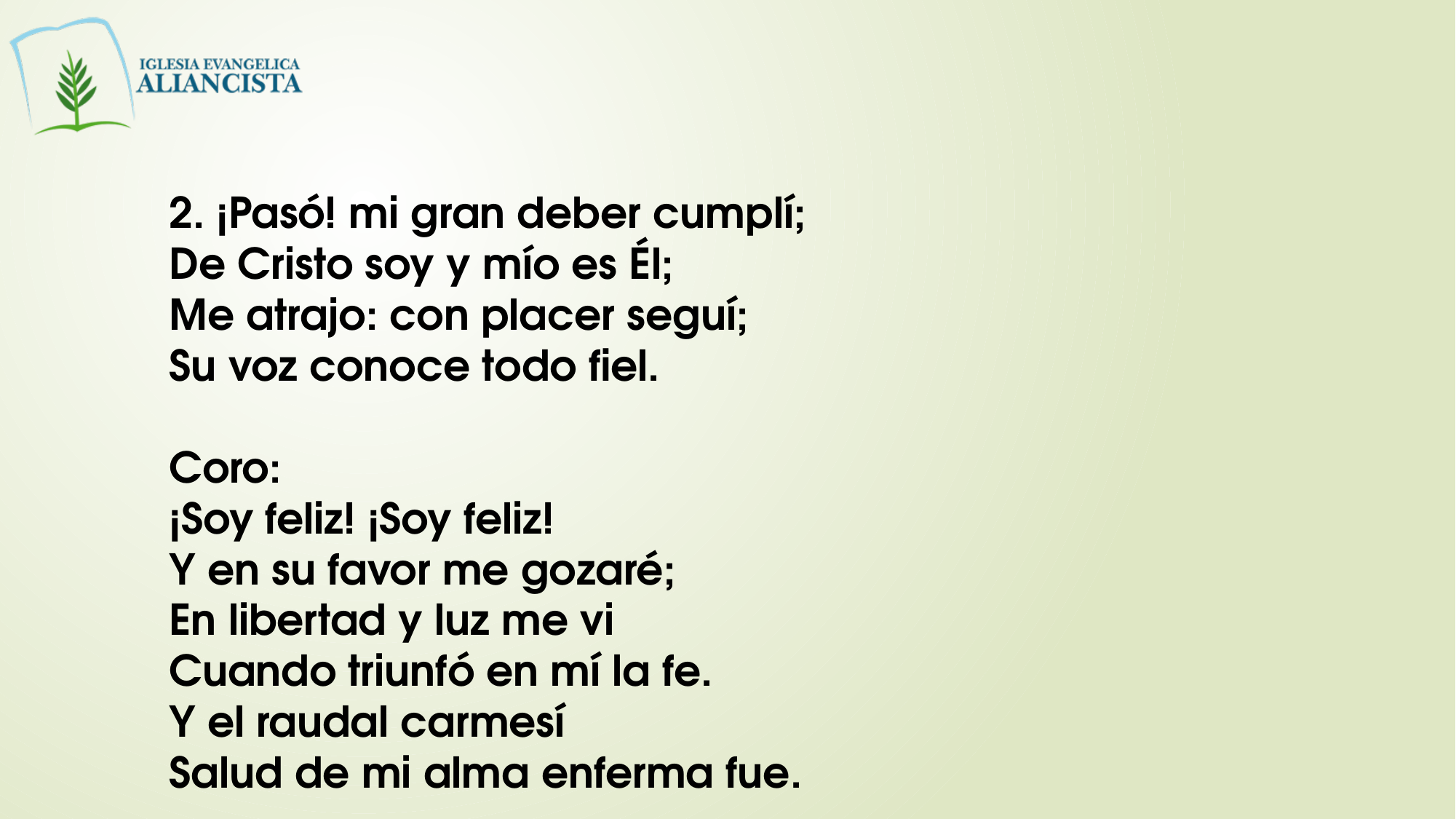

2. ¡Pasó! mi gran deber cumplí;
De Cristo soy y mío es Él;
Me atrajo: con placer seguí;
Su voz conoce todo fiel.

Coro:
¡Soy feliz! ¡Soy feliz!
Y en su favor me gozaré;
En libertad y luz me vi
Cuando triunfó en mí la fe.
Y el raudal carmesí
Salud de mi alma enferma fue.